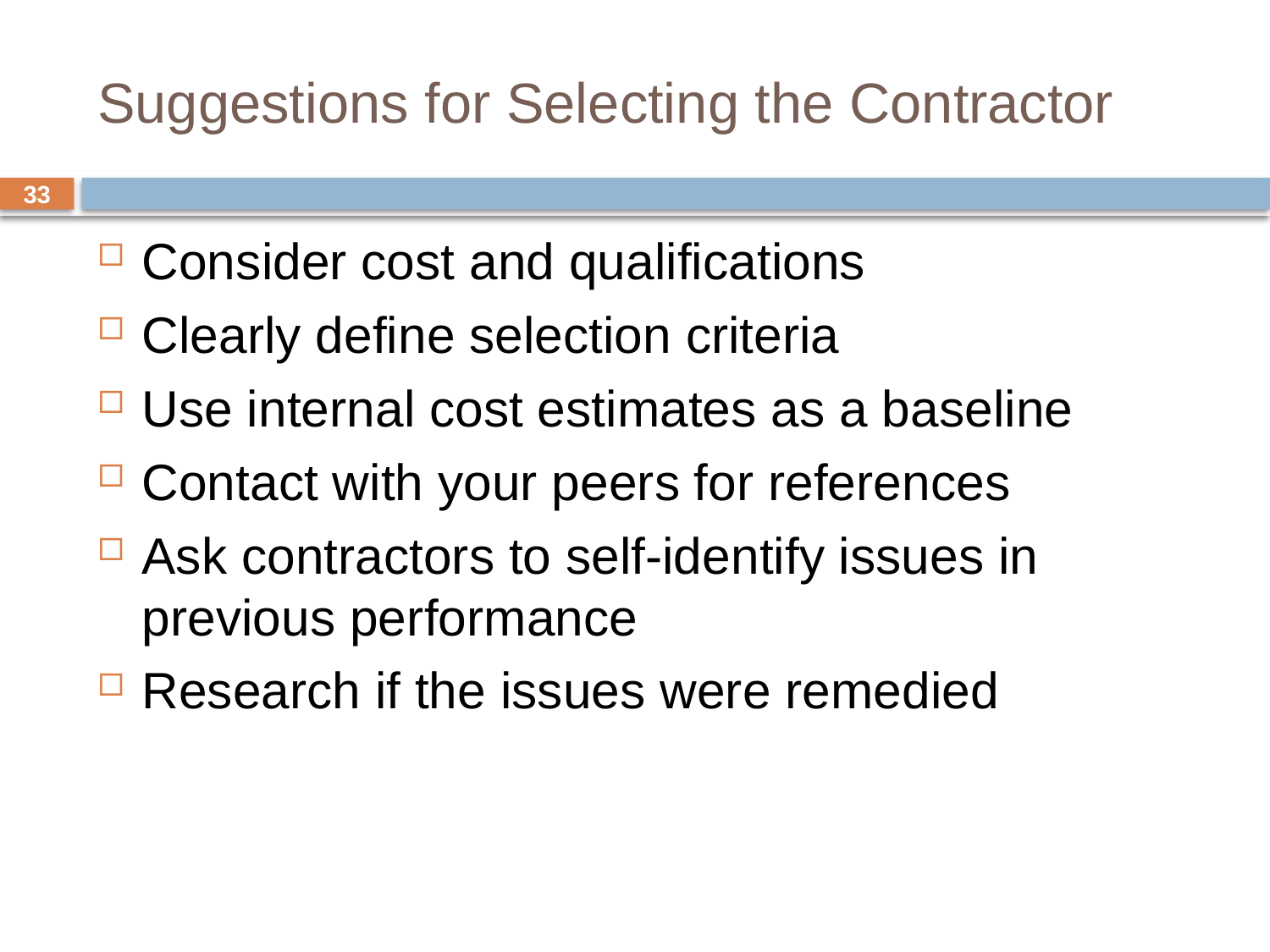

# Suggestions for Selecting the Contractor
33
Consider cost and qualifications
Clearly define selection criteria
Use internal cost estimates as a baseline
Contact with your peers for references
Ask contractors to self-identify issues in previous performance
Research if the issues were remedied